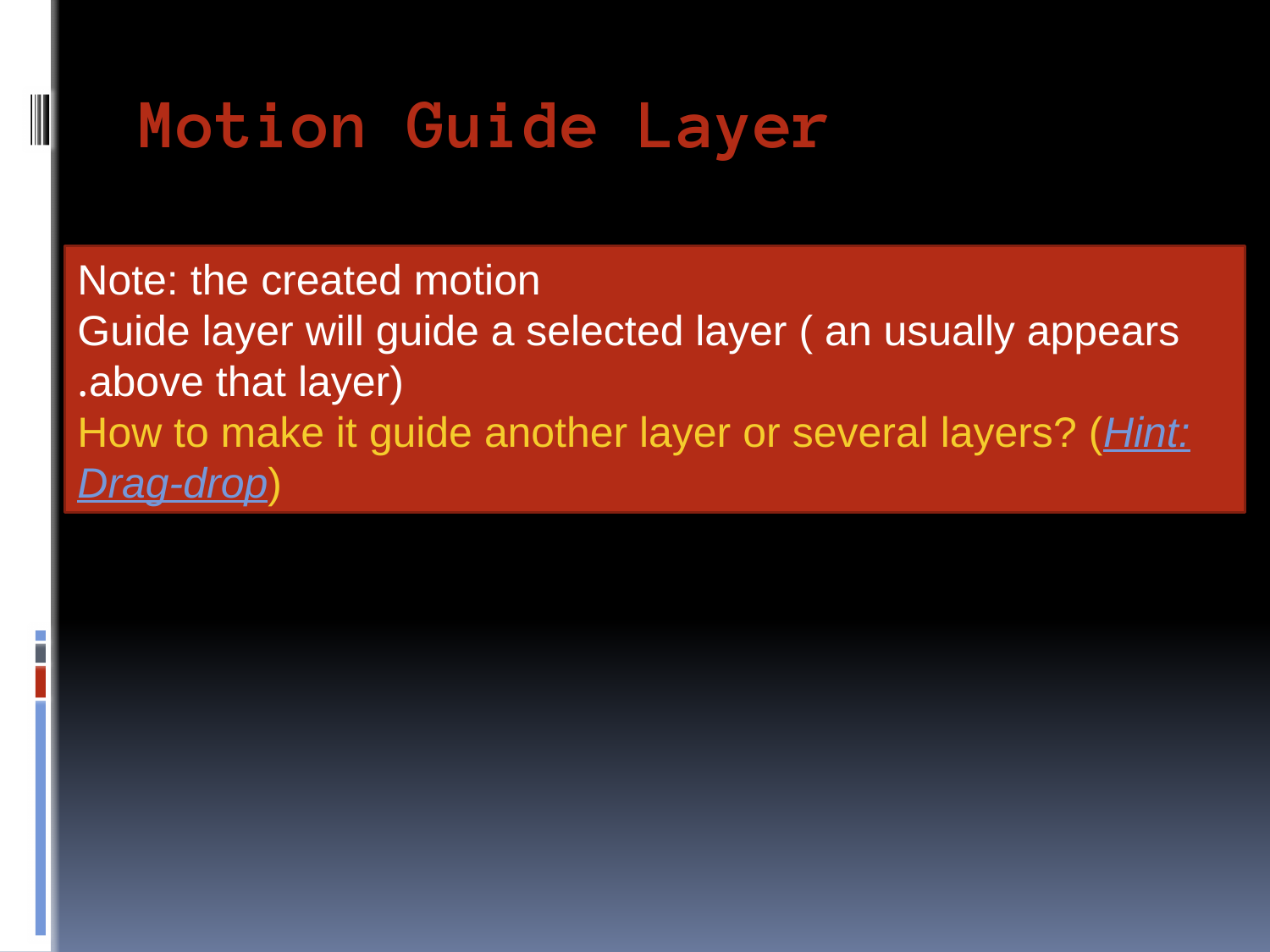

# Motion Guide Layer
Note: the created motion
Guide layer will guide a selected layer ( an usually appears above that layer).
 How to make it guide another layer or several layers? (Hint: Drag-drop)